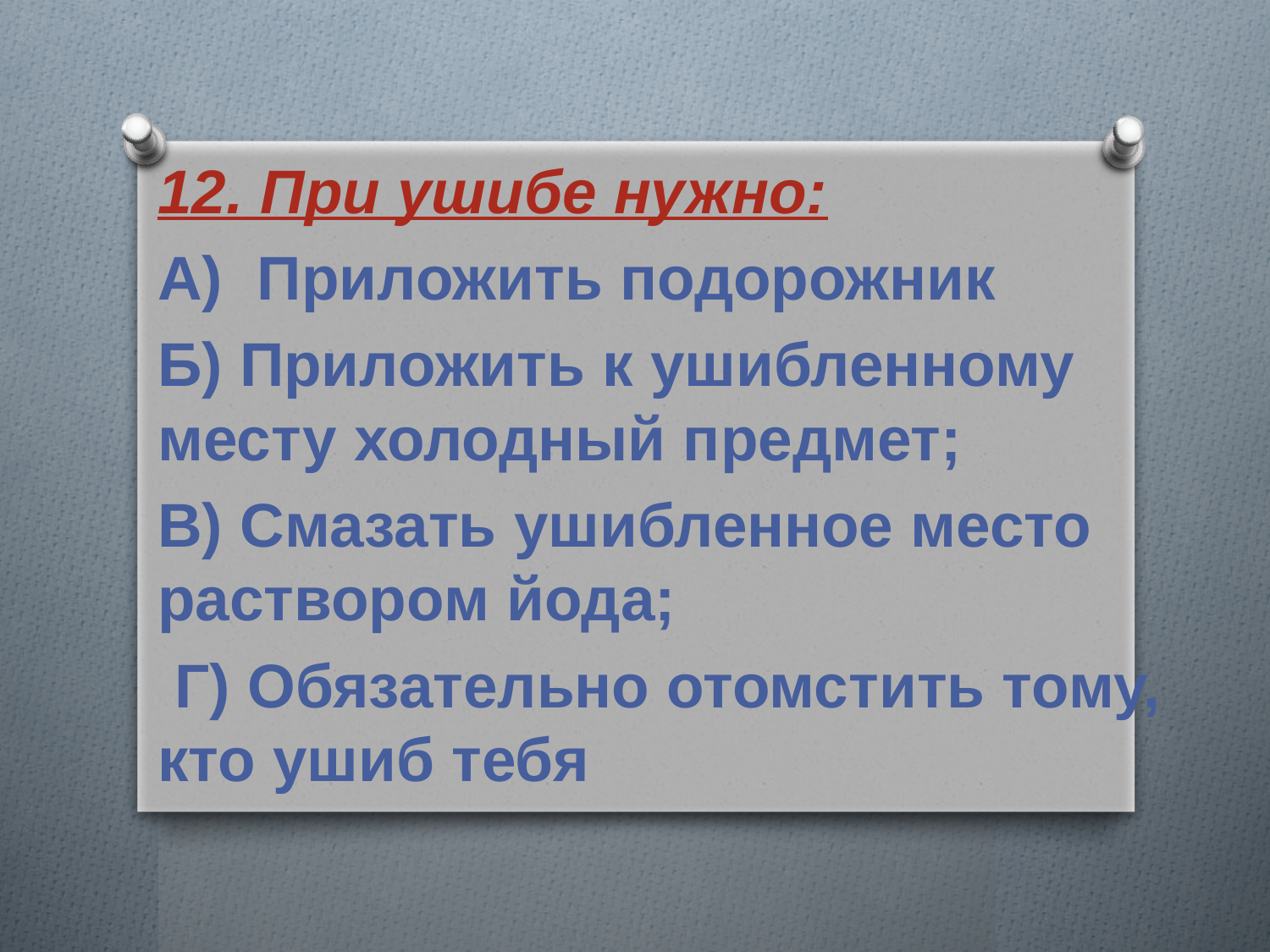

12. При ушибе нужно:
А)  Приложить подорожник
Б) Приложить к ушибленному месту холодный предмет;
В) Смазать ушибленное место раствором йода;
 Г) Обязательно отомстить тому, кто ушиб тебя